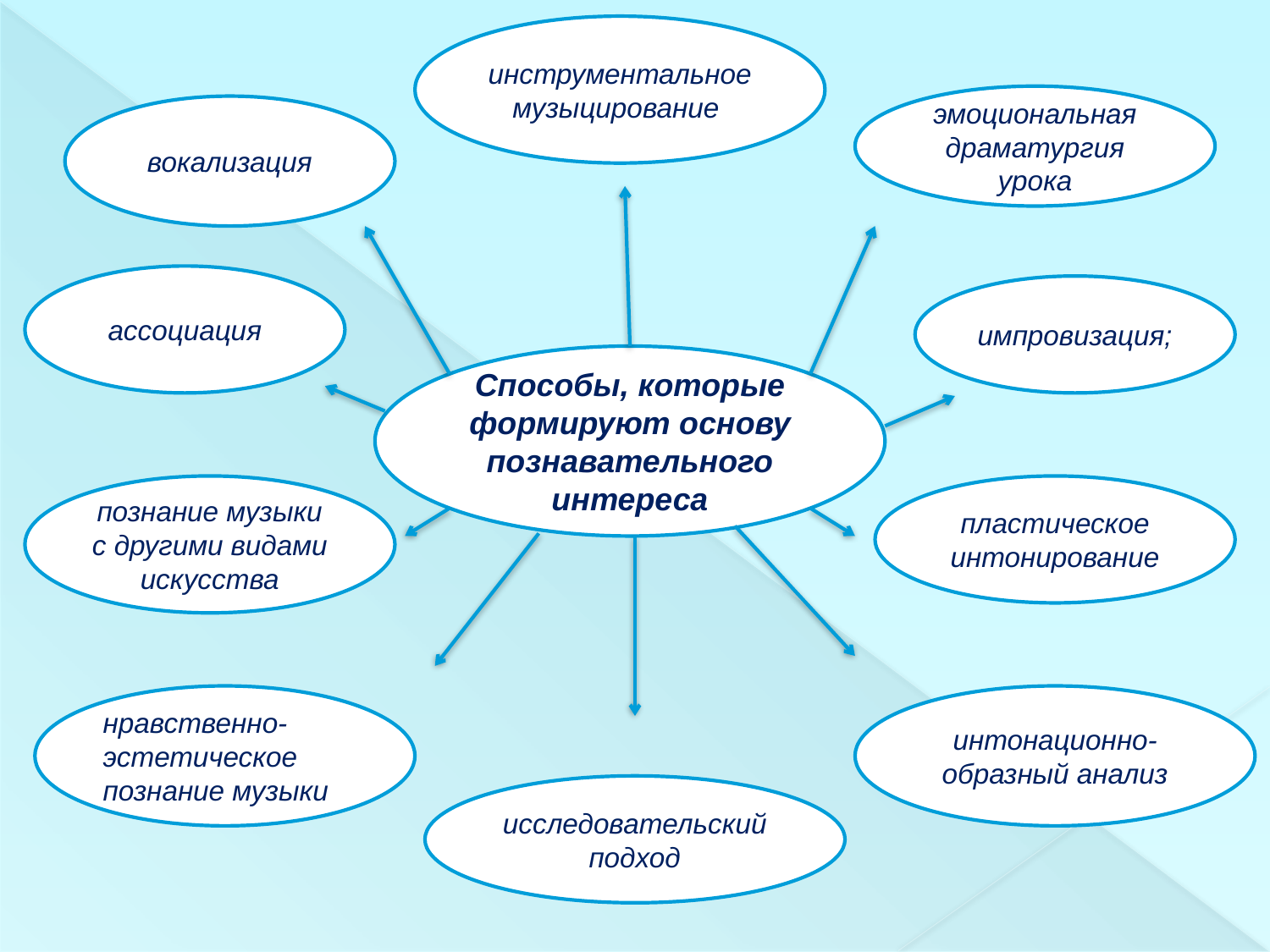

инструментальное музыцирование
эмоциональная драматургия урока
вокализация
ассоциация
импровизация;
Способы, которые формируют основу познавательного интереса
познание музыки с другими видами искусства
пластическое интонирование
нравственно-эстетическое познание музыки
интонационно-образный анализ
исследовательский подход